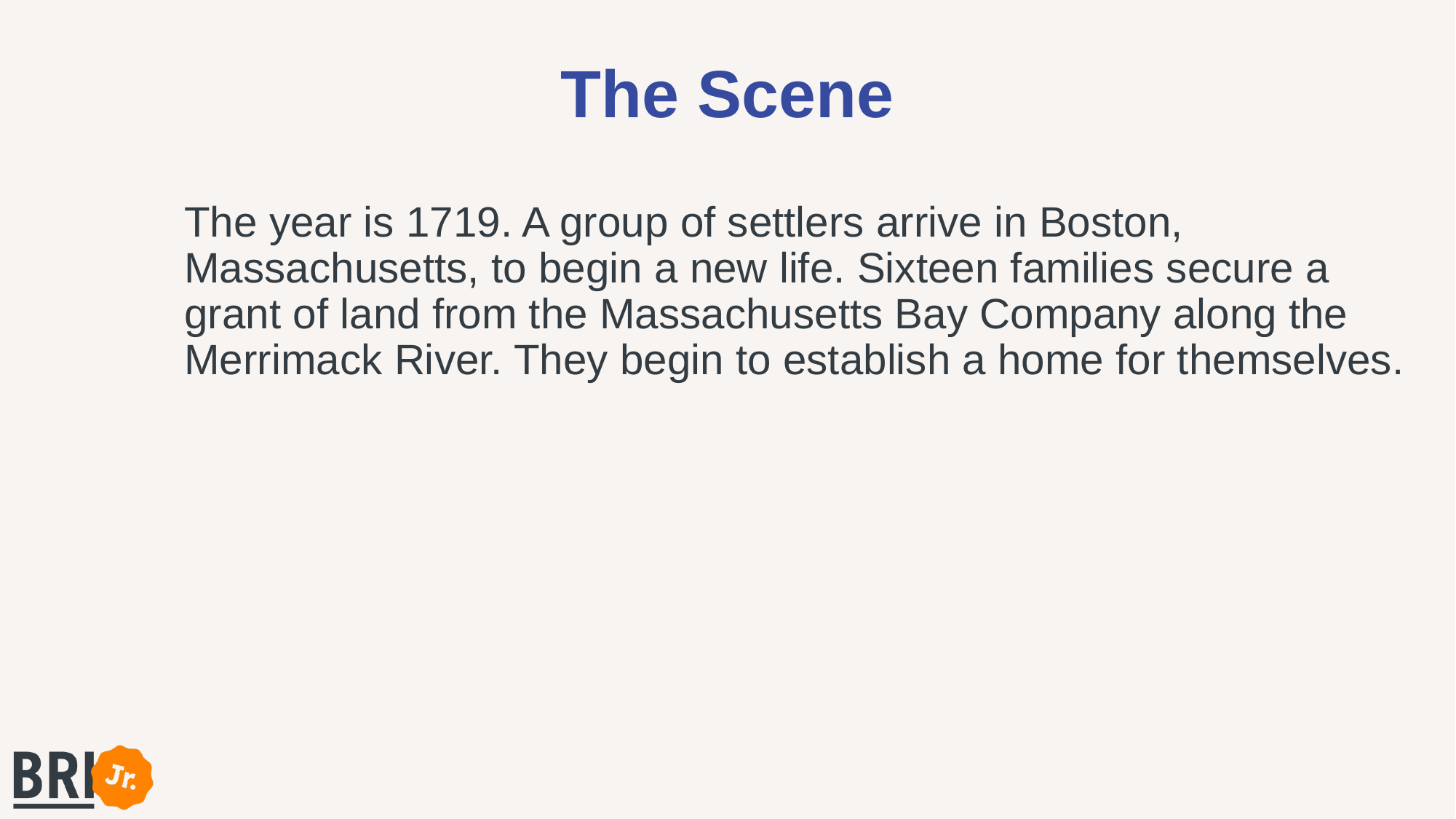

# The Scene
The year is 1719. A group of settlers arrive in Boston, Massachusetts, to begin a new life. Sixteen families secure a grant of land from the Massachusetts Bay Company along the Merrimack River. They begin to establish a home for themselves.